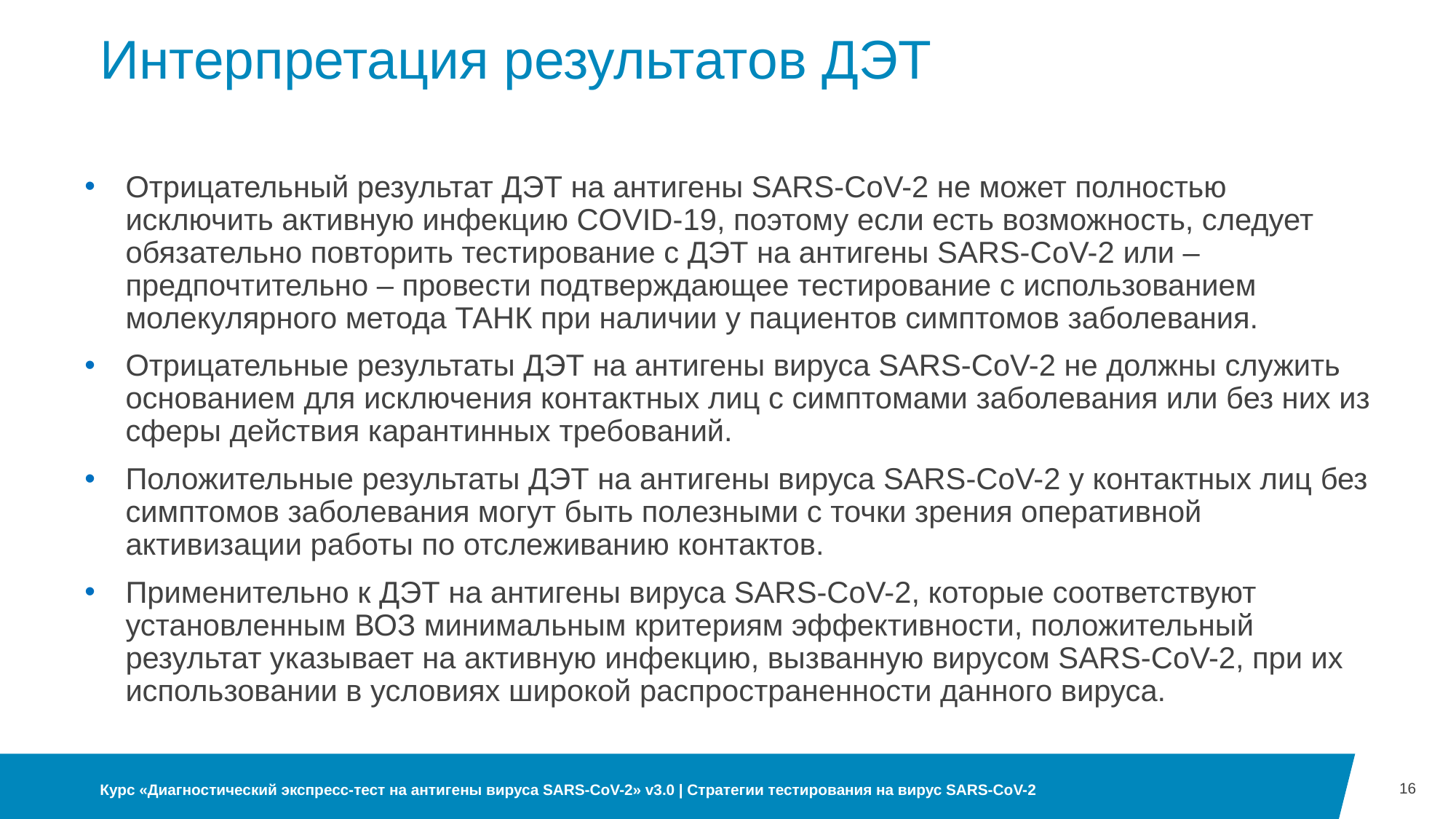

# Интерпретация результатов ДЭТ

Отрицательный результат ДЭТ на антигены SARS-CoV-2 не может полностью исключить активную инфекцию COVID-19, поэтому если есть возможность, следует обязательно повторить тестирование с ДЭТ на антигены SARS-CoV-2 или – предпочтительно – провести подтверждающее тестирование с использованием молекулярного метода ТАНК при наличии у пациентов симптомов заболевания.
Отрицательные результаты ДЭТ на антигены вируса SARS-CoV-2 не должны служить основанием для исключения контактных лиц с симптомами заболевания или без них из сферы действия карантинных требований.
Положительные результаты ДЭТ на антигены вируса SARS-CoV-2 у контактных лиц без симптомов заболевания могут быть полезными с точки зрения оперативной активизации работы по отслеживанию контактов.
Применительно к ДЭТ на антигены вируса SARS-CoV-2, которые соответствуют установленным ВОЗ минимальным критериям эффективности, положительный результат указывает на активную инфекцию, вызванную вирусом SARS-CoV-2, при их использовании в условиях широкой распространенности данного вируса.

16
Курс «Диагностический экспресс-тест на антигены вируса SARS-CoV-2» v3.0 | Стратегии тестирования на вирус SARS-CoV-2